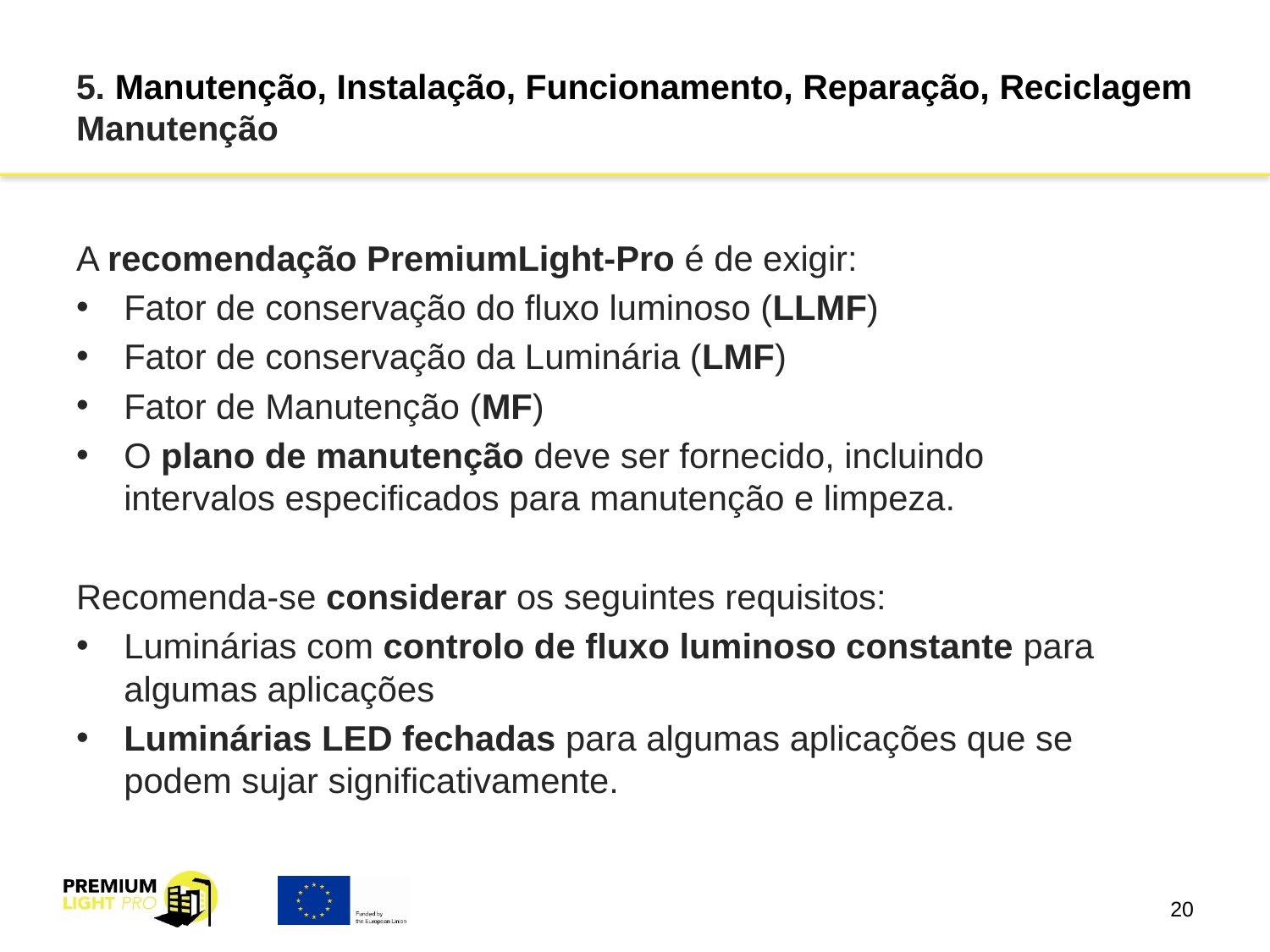

# 5. Manutenção, Instalação, Funcionamento, Reparação, Reciclagem Manutenção
A recomendação PremiumLight-Pro é de exigir:
Fator de conservação do fluxo luminoso (LLMF)
Fator de conservação da Luminária (LMF)
Fator de Manutenção (MF)
O plano de manutenção deve ser fornecido, incluindo intervalos especificados para manutenção e limpeza.

Recomenda-se considerar os seguintes requisitos:
Luminárias com controlo de fluxo luminoso constante para algumas aplicações
Luminárias LED fechadas para algumas aplicações que se podem sujar significativamente.